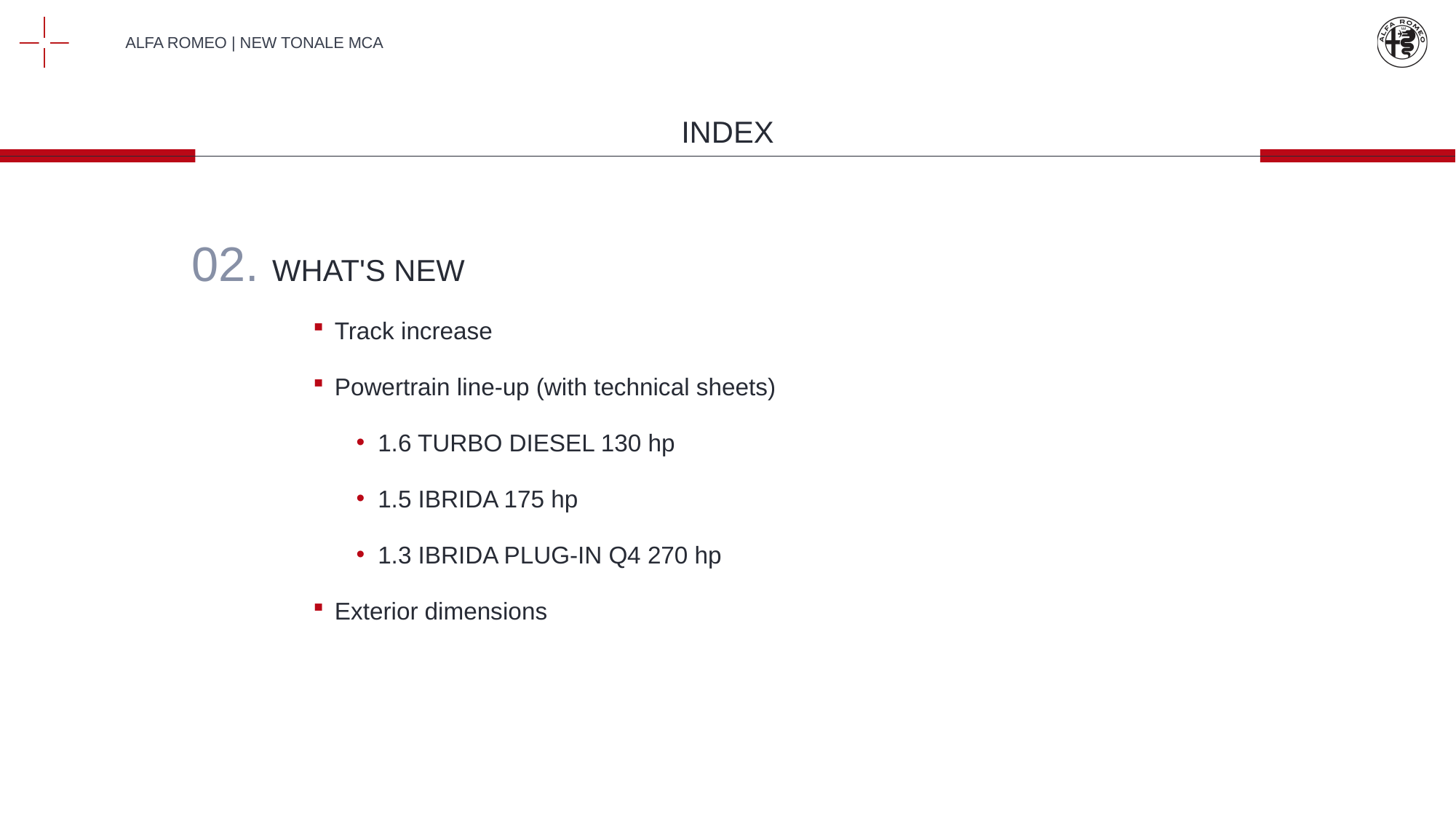

INDEX

02. What's new
Track increase
Powertrain line-up (with technical sheets)
1.6 TURBO DIESEL 130 hp
1.5 IBRIDA 175 hp
1.3 IBRIDA PLUG-IN Q4 270 hp
Exterior dimensions